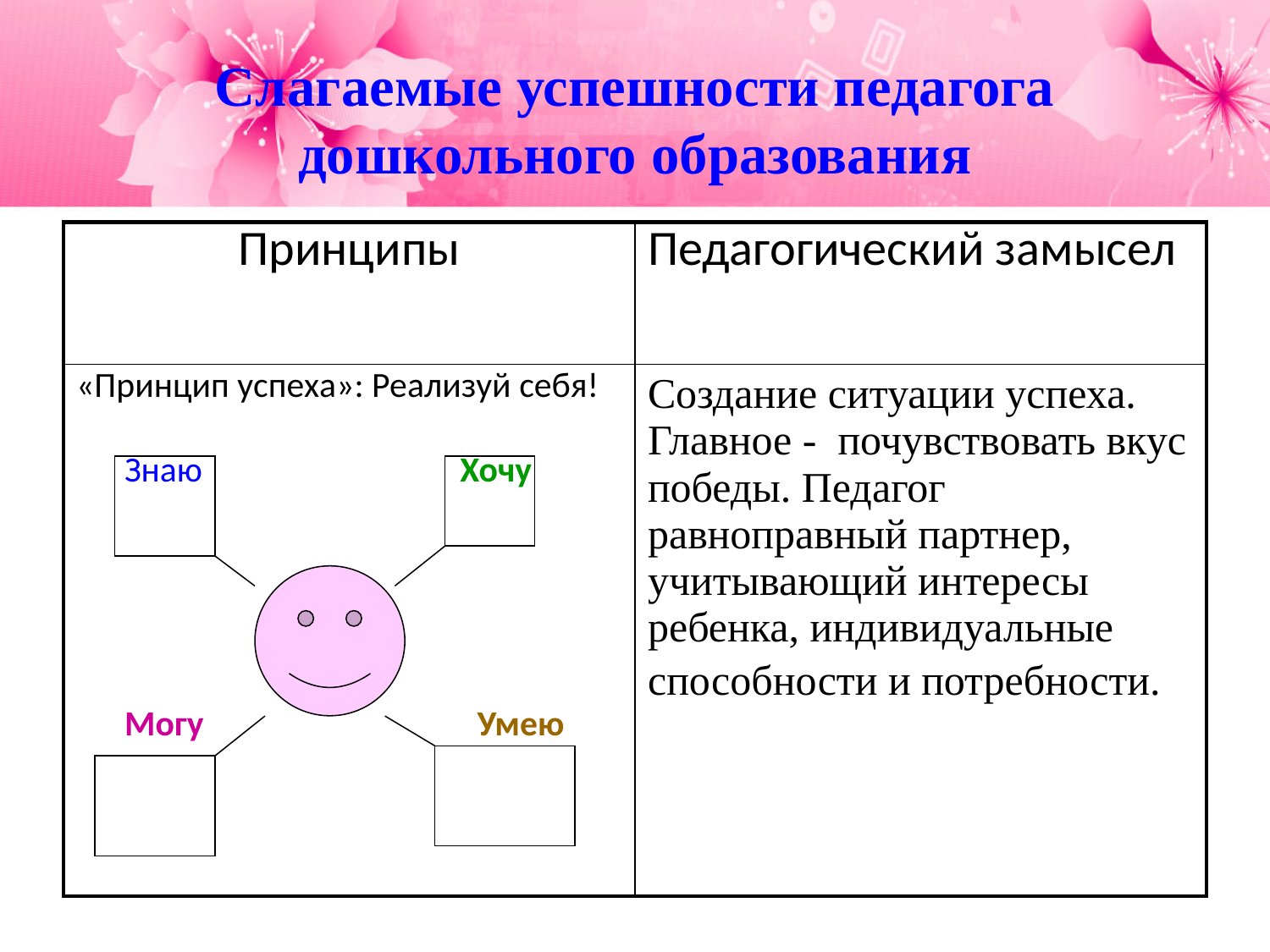

Слагаемые успешности педагога дошкольного образования
| Принципы | Педагогический замысел |
| --- | --- |
| «Принцип успеха»: Реализуй себя! Знаю Хочу Могу Умею | Создание ситуации успеха. Главное - почувствовать вкус победы. Педагог равноправный партнер, учитывающий интересы ребенка, индивидуальные способности и потребности. |